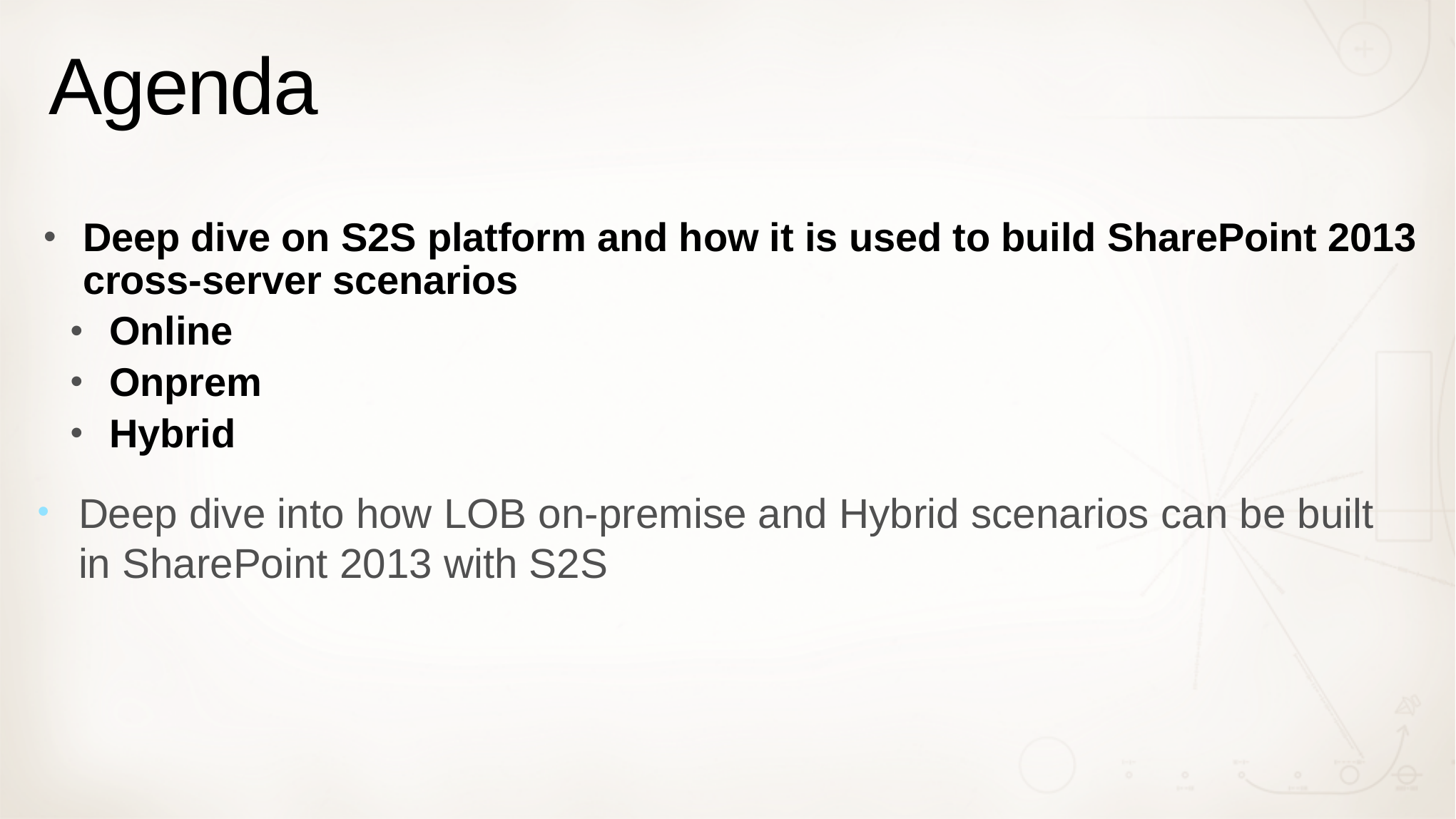

# Agenda
Deep dive on S2S platform and how it is used to build SharePoint 2013 cross-server scenarios
Online
Onprem
Hybrid
Deep dive into how LOB on-premise and Hybrid scenarios can be built in SharePoint 2013 with S2S